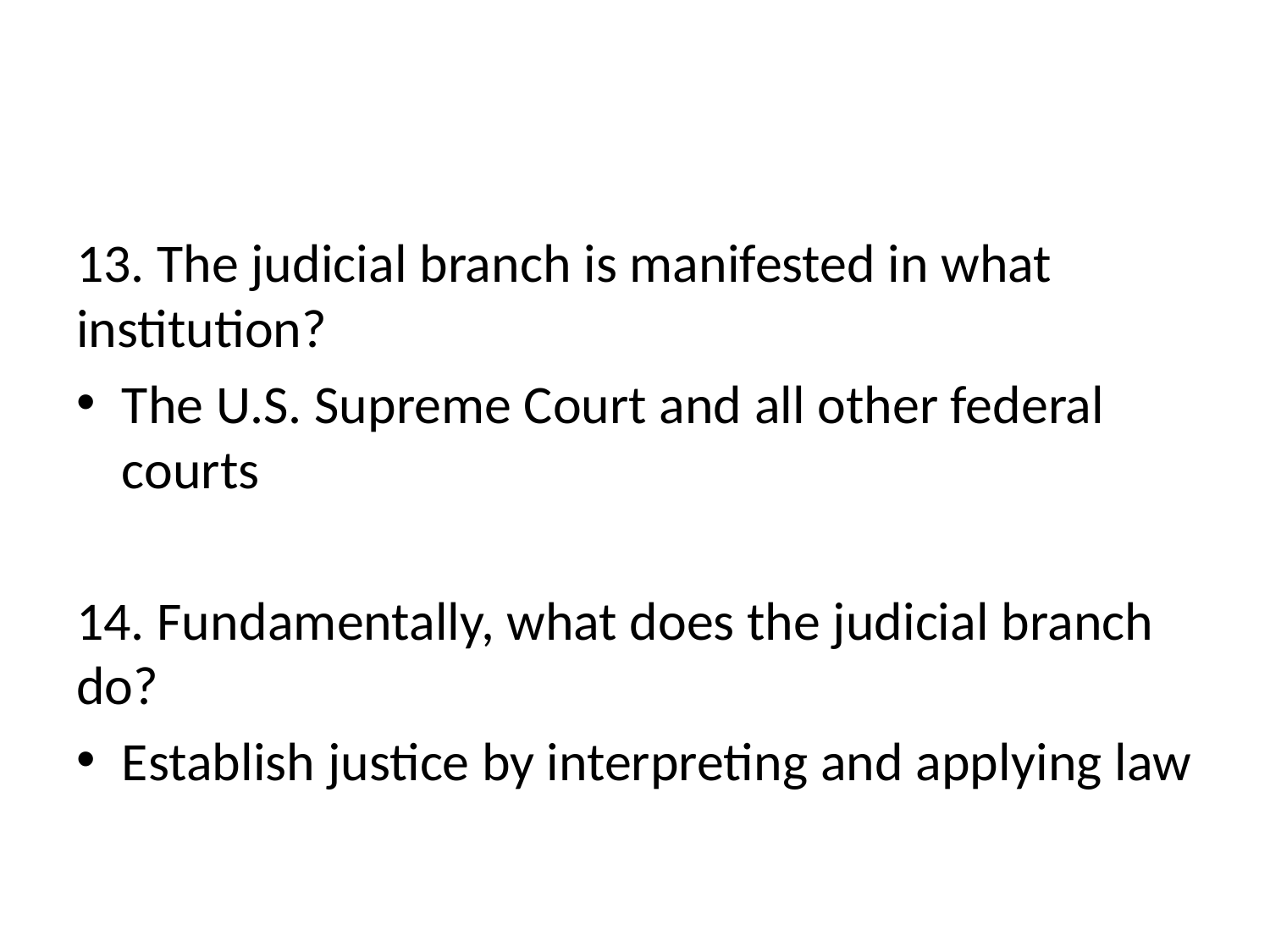

#
13. The judicial branch is manifested in what institution?
The U.S. Supreme Court and all other federal courts

14. Fundamentally, what does the judicial branch do?
Establish justice by interpreting and applying law